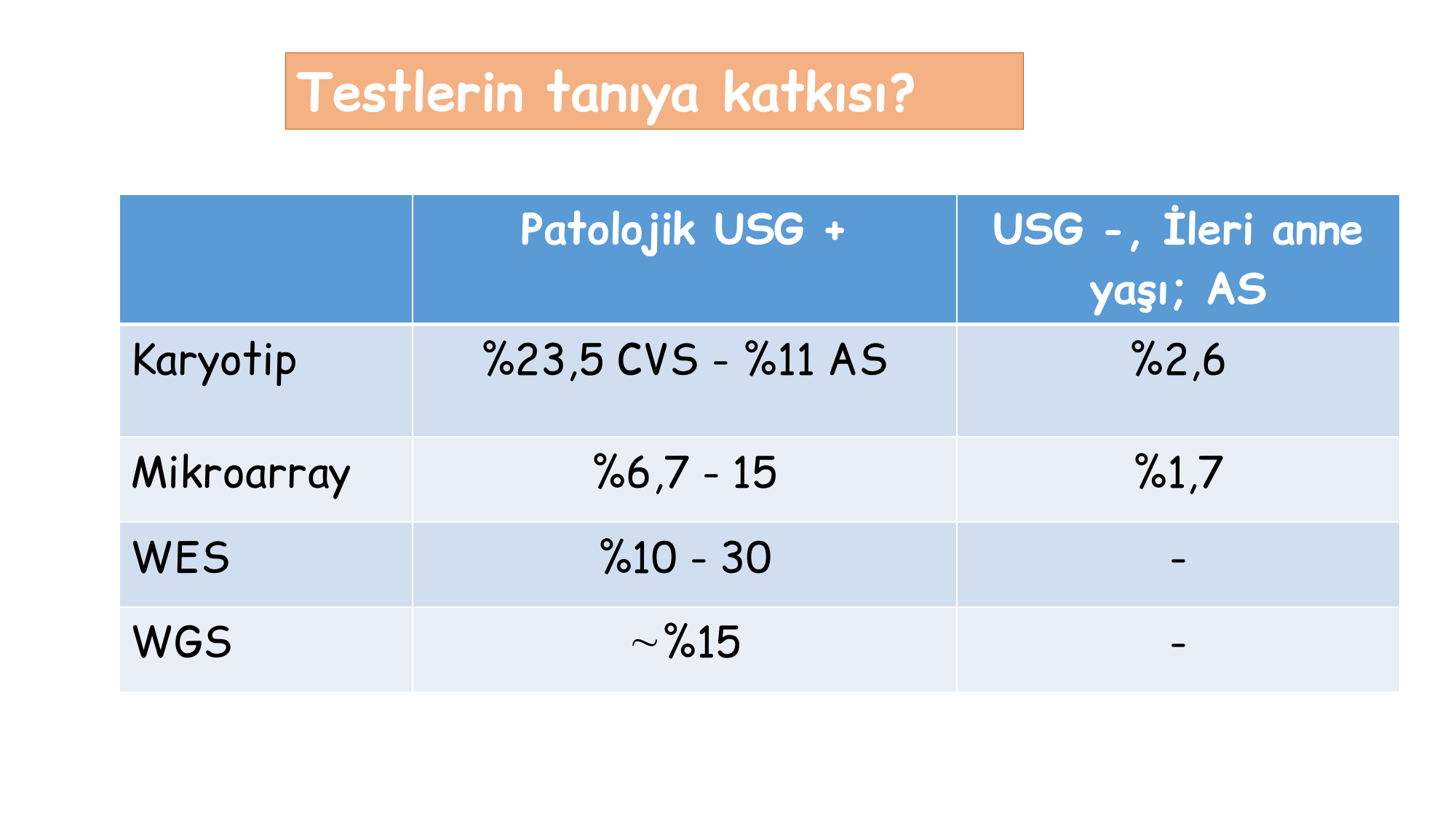

Testlerin tanıya katkısı?
CVS (n:1 529) ve amniosentez (14 165) serilerinde saptanan kromozom anomali oranlarının endikasyon gruplarında karşılaştırılması
|  | Patolojik USG + | USG -, İleri anne yaşı; AS |
| --- | --- | --- |
| Karyotip | %23,5 CVS - %11 AS | %2,6 |
| Mikroarray | %6,7 - 15 | %1,7 |
| WES | %10 - 30 | - |
| WGS | ∼%15 | - |